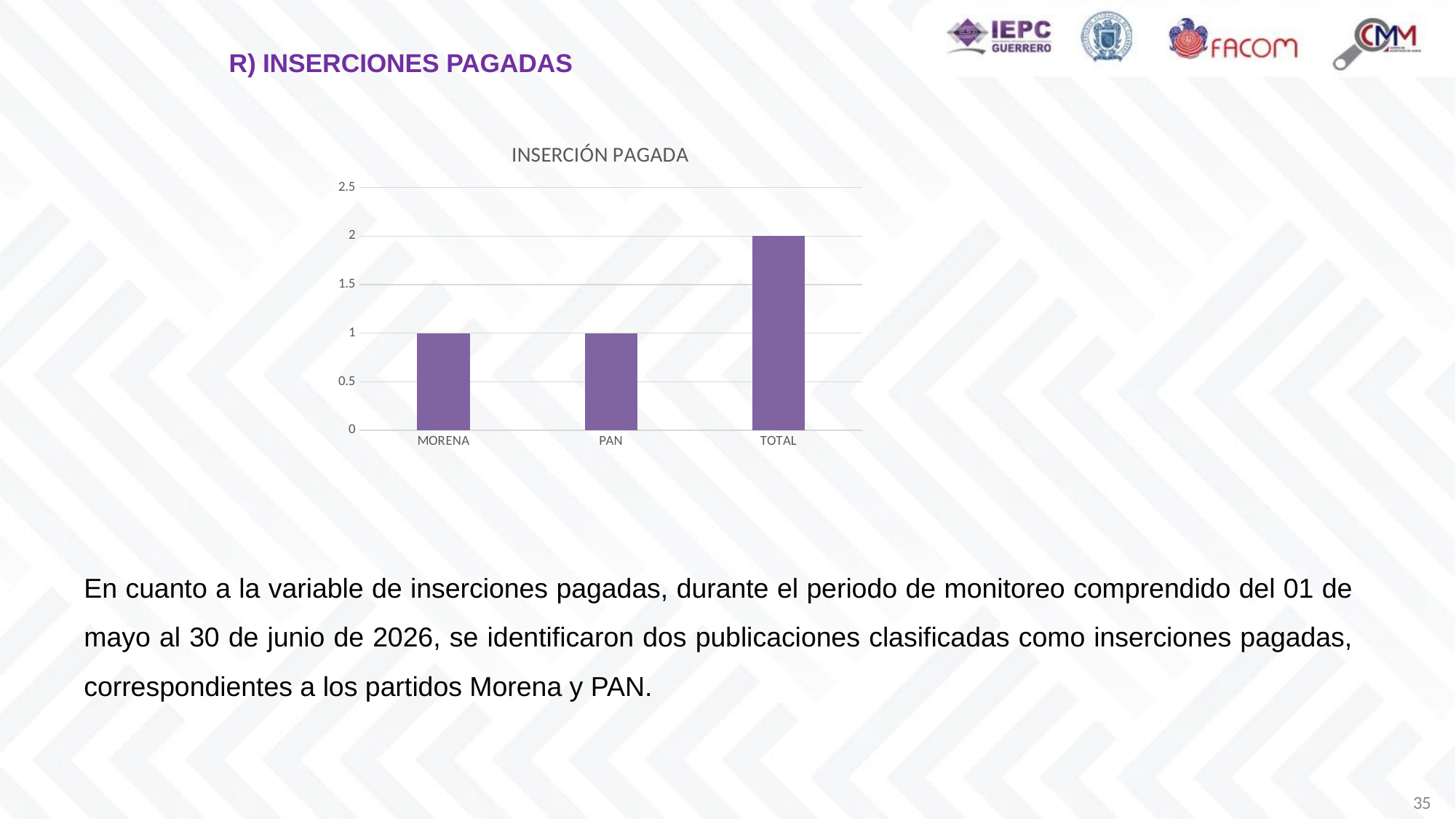

R) INSERCIONES PAGADAS

### Chart:

| Category | INSERCIÓN PAGADA |
|---|---|
| MORENA | 1.0 |
| PAN | 1.0 |
| TOTAL | 2.0 |
En cuanto a la variable de inserciones pagadas, durante el periodo de monitoreo comprendido del 01 de mayo al 30 de junio de 2026, se identificaron dos publicaciones clasificadas como inserciones pagadas, correspondientes a los partidos Morena y PAN.
35